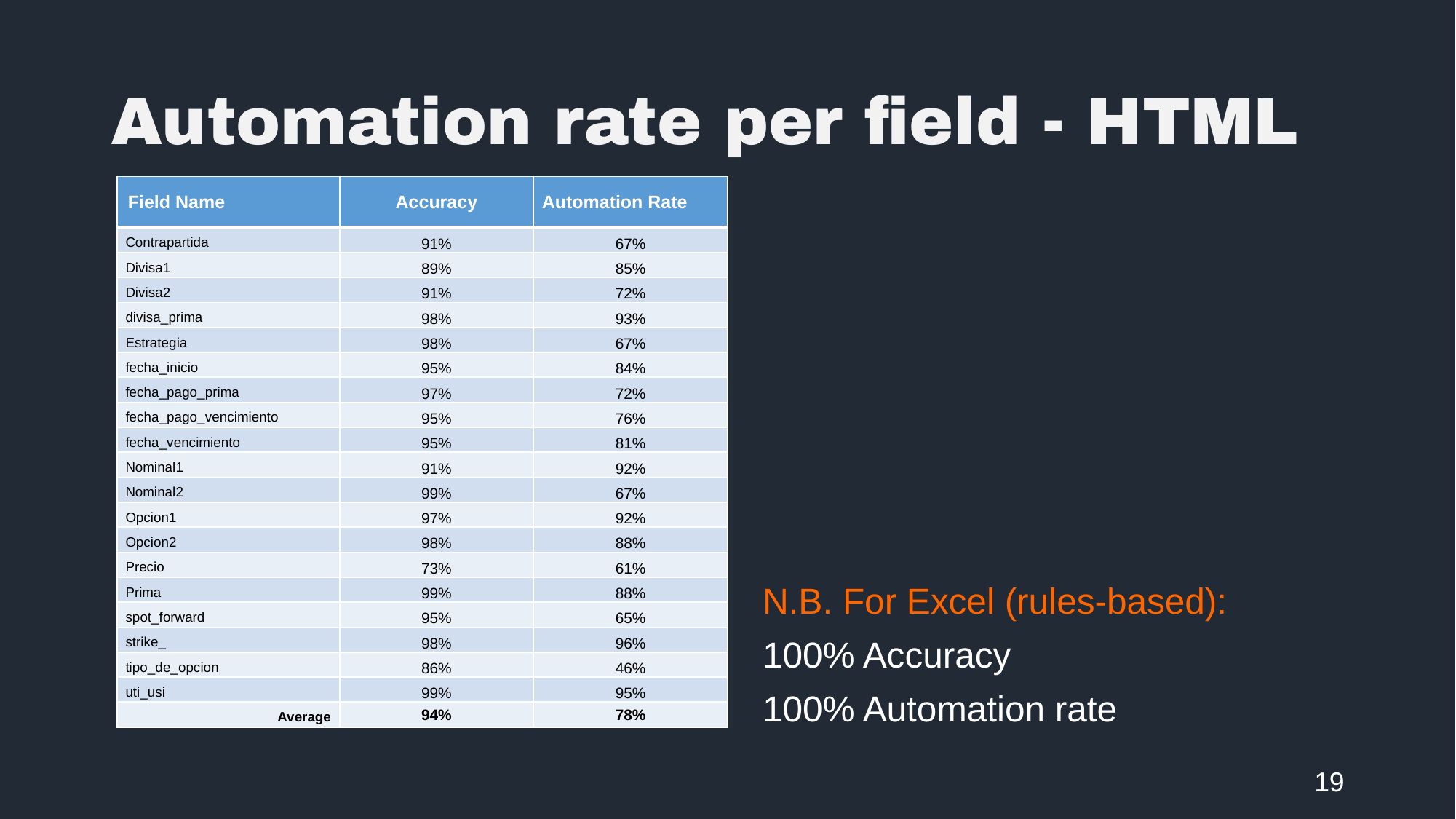

# Automation rate per field - HTML
| Field Name | Accuracy | Automation Rate |
| --- | --- | --- |
| Contrapartida | 91% | 67% |
| Divisa1 | 89% | 85% |
| Divisa2 | 91% | 72% |
| divisa\_prima | 98% | 93% |
| Estrategia | 98% | 67% |
| fecha\_inicio | 95% | 84% |
| fecha\_pago\_prima | 97% | 72% |
| fecha\_pago\_vencimiento | 95% | 76% |
| fecha\_vencimiento | 95% | 81% |
| Nominal1 | 91% | 92% |
| Nominal2 | 99% | 67% |
| Opcion1 | 97% | 92% |
| Opcion2 | 98% | 88% |
| Precio | 73% | 61% |
| Prima | 99% | 88% |
| spot\_forward | 95% | 65% |
| strike\_ | 98% | 96% |
| tipo\_de\_opcion | 86% | 46% |
| uti\_usi | 99% | 95% |
| Average | 94% | 78% |
N.B. For Excel (rules-based):
100% Accuracy
100% Automation rate
19